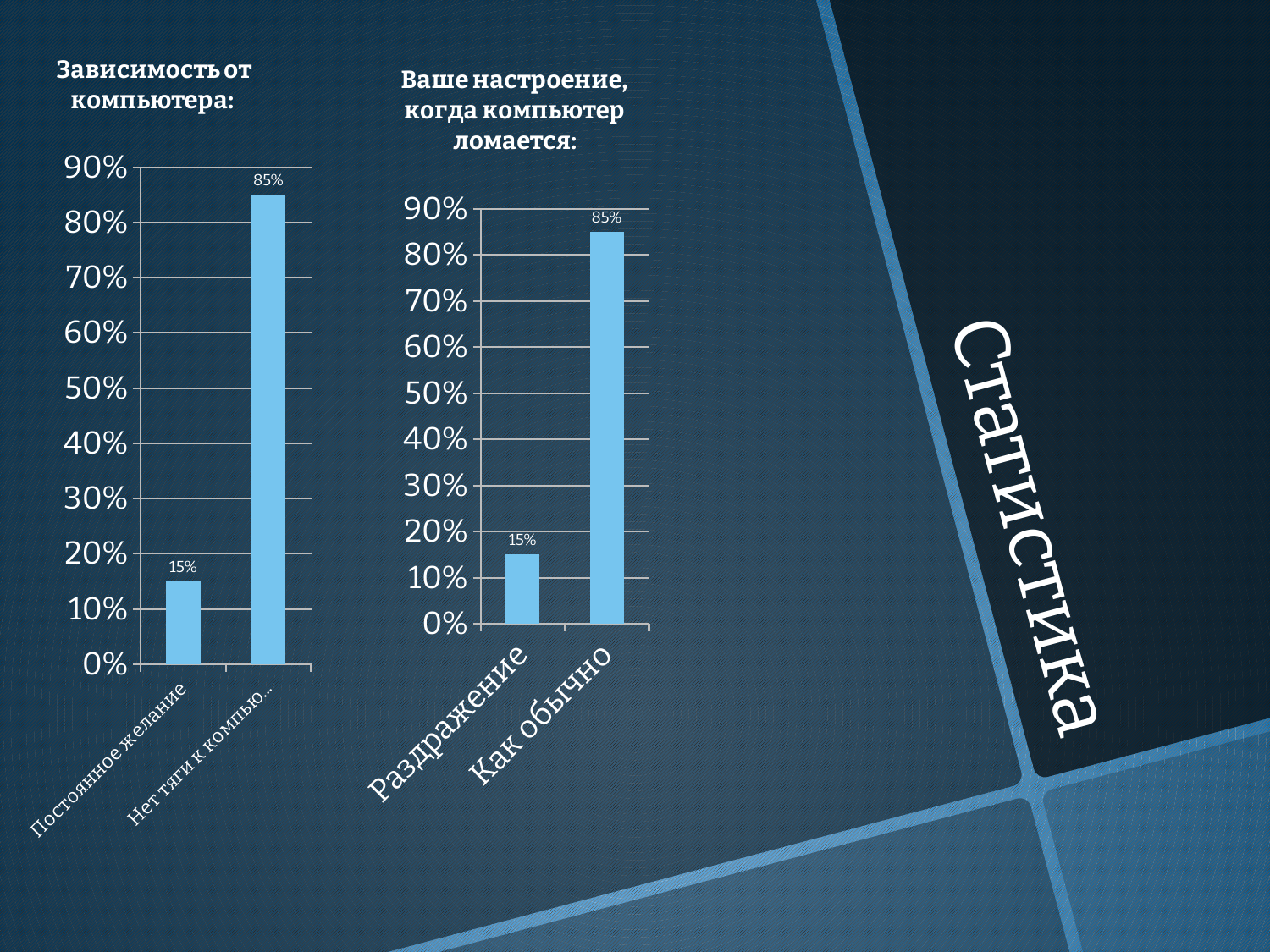

### Chart: Зависимость от компьютера:

| Category | Ряд 1 |
|---|---|
| Постоянное желание | 0.15000000000000002 |
| Нет тяги к компьютеру | 0.8500000000000001 |

### Chart: Ваше настроение, когда компьютер ломается:

| Category | Ряд 1 |
|---|---|
| Раздражение | 0.15000000000000002 |
| Как обычно | 0.8500000000000001 |
# Статистика